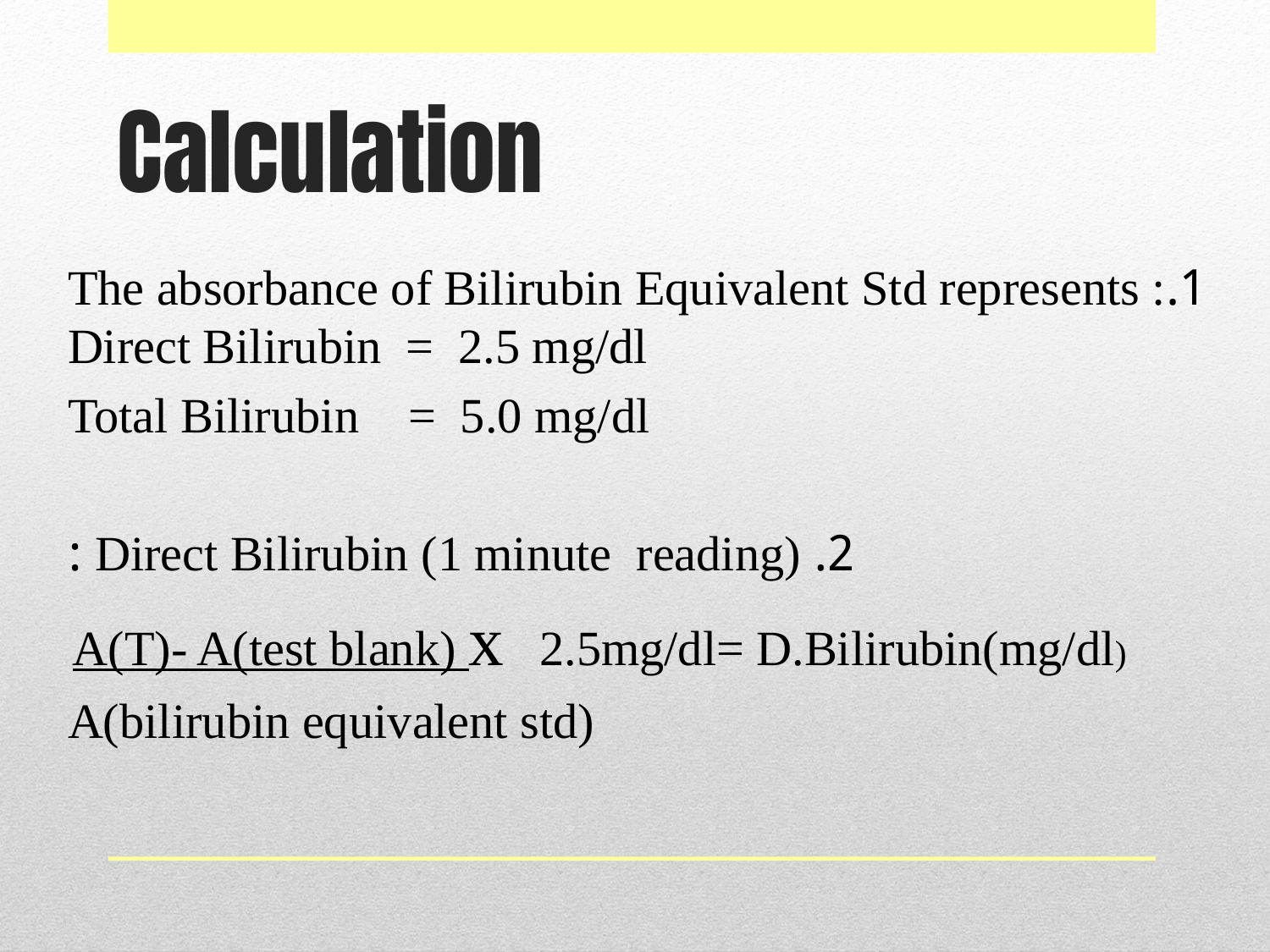

# Calculation
1.The absorbance of Bilirubin Equivalent Std represents : Direct Bilirubin  =  2.5 mg/dl
Total Bilirubin    =  5.0 mg/dl

2. Direct Bilirubin (1 minute  reading) :
A(T)- A(test blank) x  2.5mg/dl= D.Bilirubin(mg/dl)
A(bilirubin equivalent std)